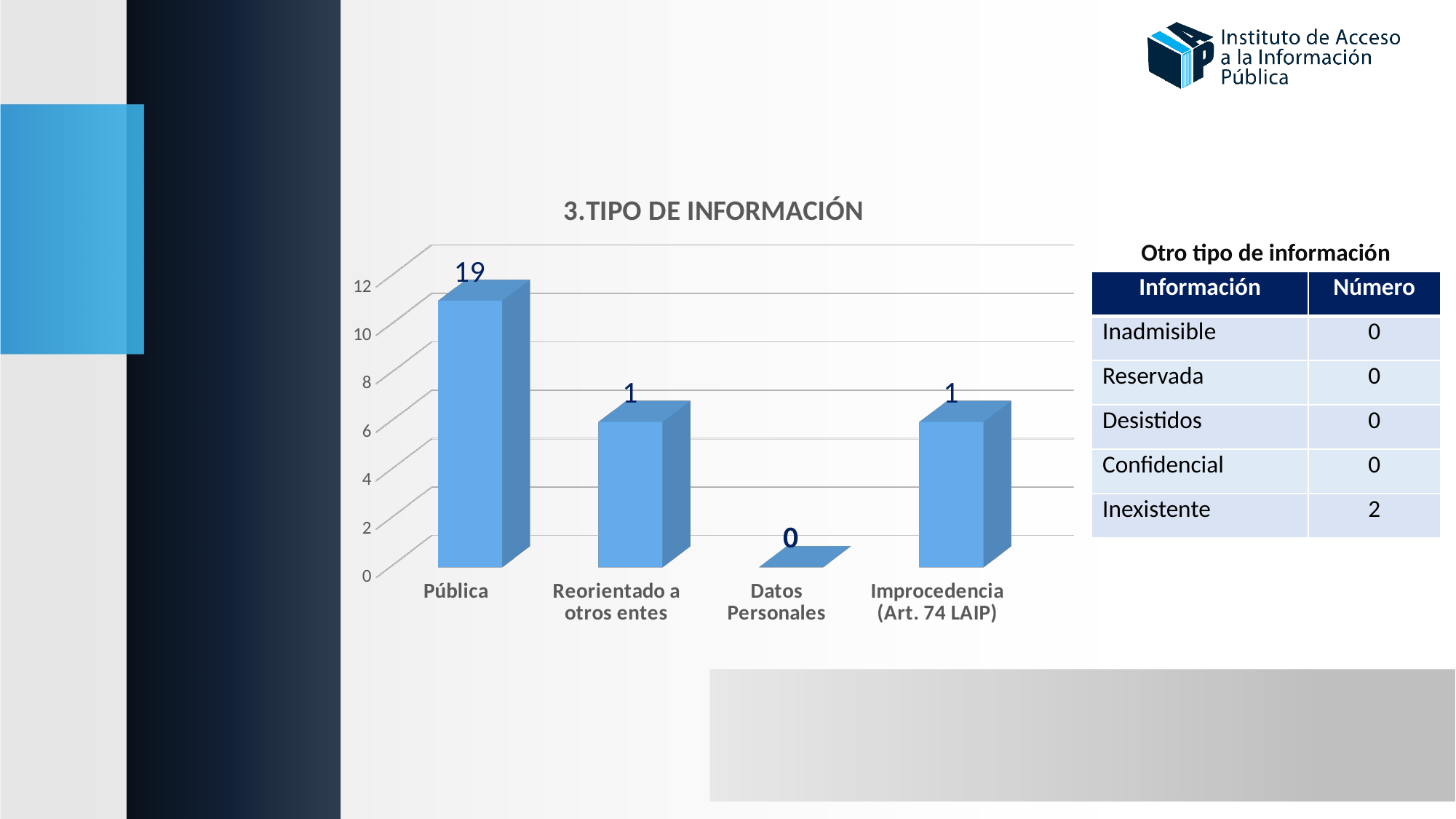

[unsupported chart]

### Chart

| Category |
|---|
Otro tipo de información
| Información | Número |
| --- | --- |
| Inadmisible | 0 |
| Reservada | 0 |
| Desistidos | 0 |
| Confidencial | 0 |
| Inexistente | 2 |